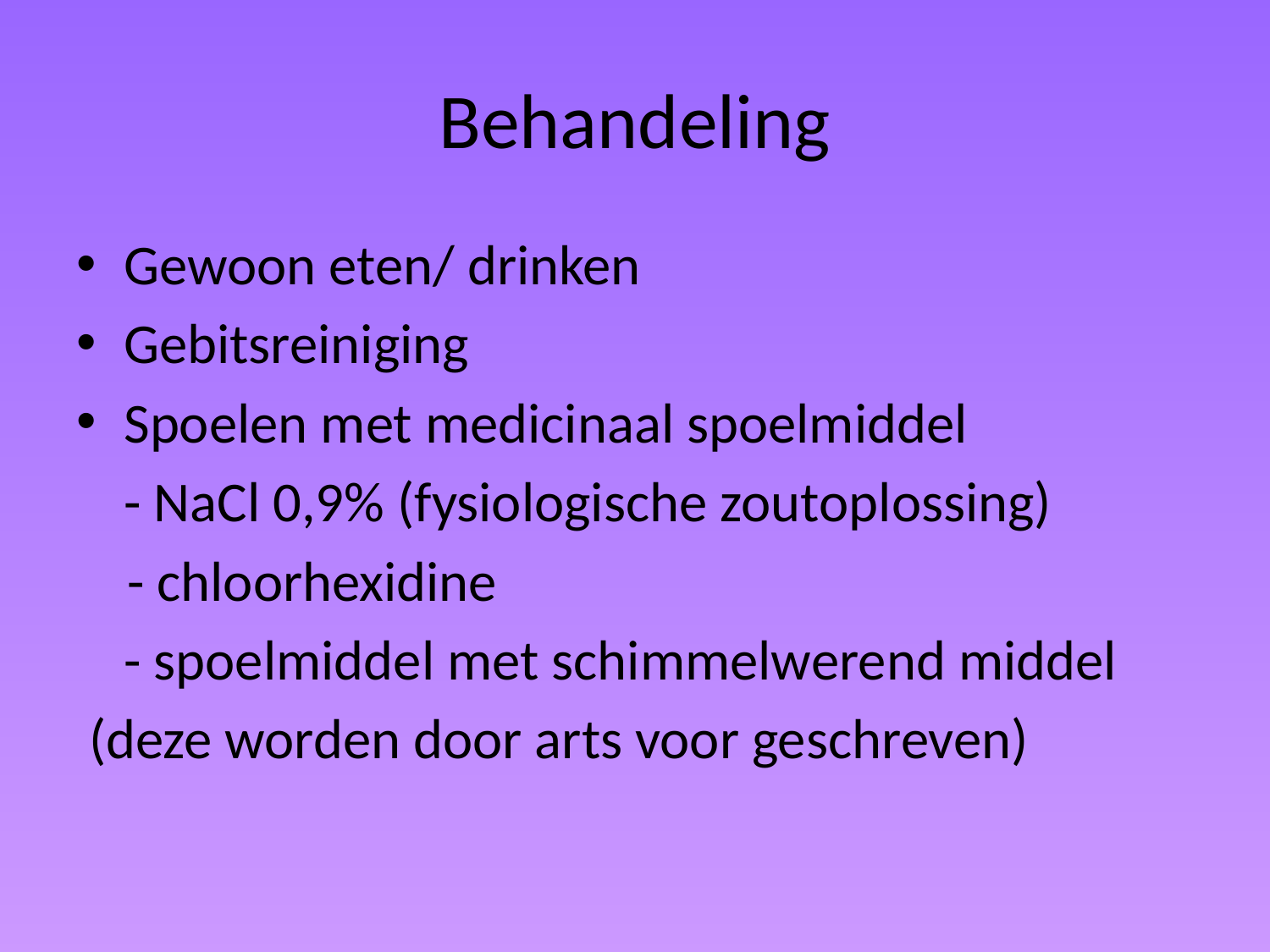

# Behandeling
Gewoon eten/ drinken
Gebitsreiniging
Spoelen met medicinaal spoelmiddel
	- NaCl 0,9% (fysiologische zoutoplossing)
    - chloorhexidine
	- spoelmiddel met schimmelwerend middel
 (deze worden door arts voor geschreven)